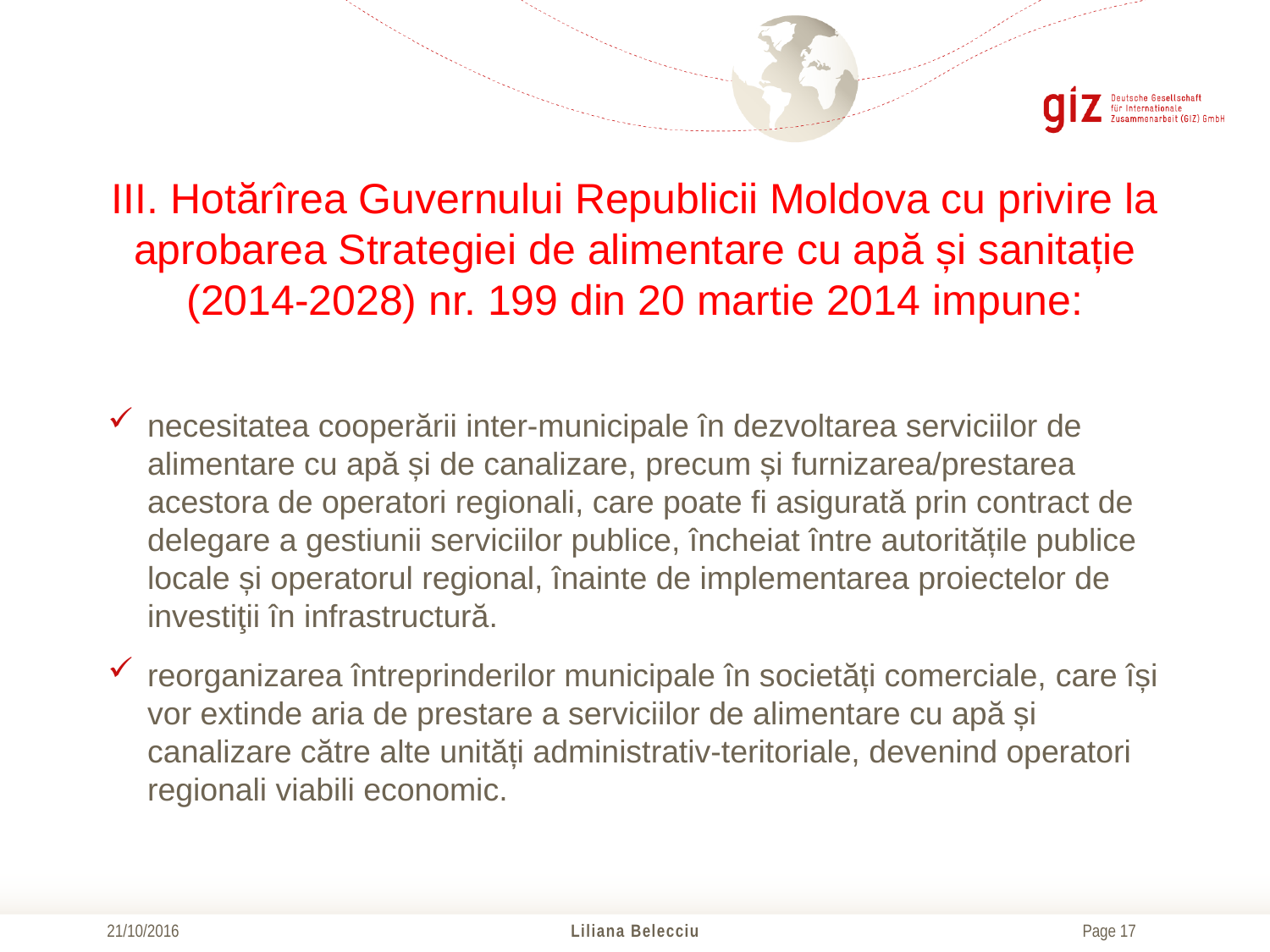

# III. Hotărîrea Guvernului Republicii Moldova cu privire la aprobarea Strategiei de alimentare cu apă și sanitație (2014-2028) nr. 199 din 20 martie 2014 impune:

necesitatea cooperării inter-municipale în dezvoltarea serviciilor de alimentare cu apă și de canalizare, precum și furnizarea/prestarea acestora de operatori regionali, care poate fi asigurată prin contract de delegare a gestiunii serviciilor publice, încheiat între autoritățile publice locale și operatorul regional, înainte de implementarea proiectelor de investiţii în infrastructură.
reorganizarea întreprinderilor municipale în societăți comerciale, care își vor extinde aria de prestare a serviciilor de alimentare cu apă și canalizare către alte unități administrativ-teritoriale, devenind operatori regionali viabili economic.
21/10/2016
Liliana Belecciu